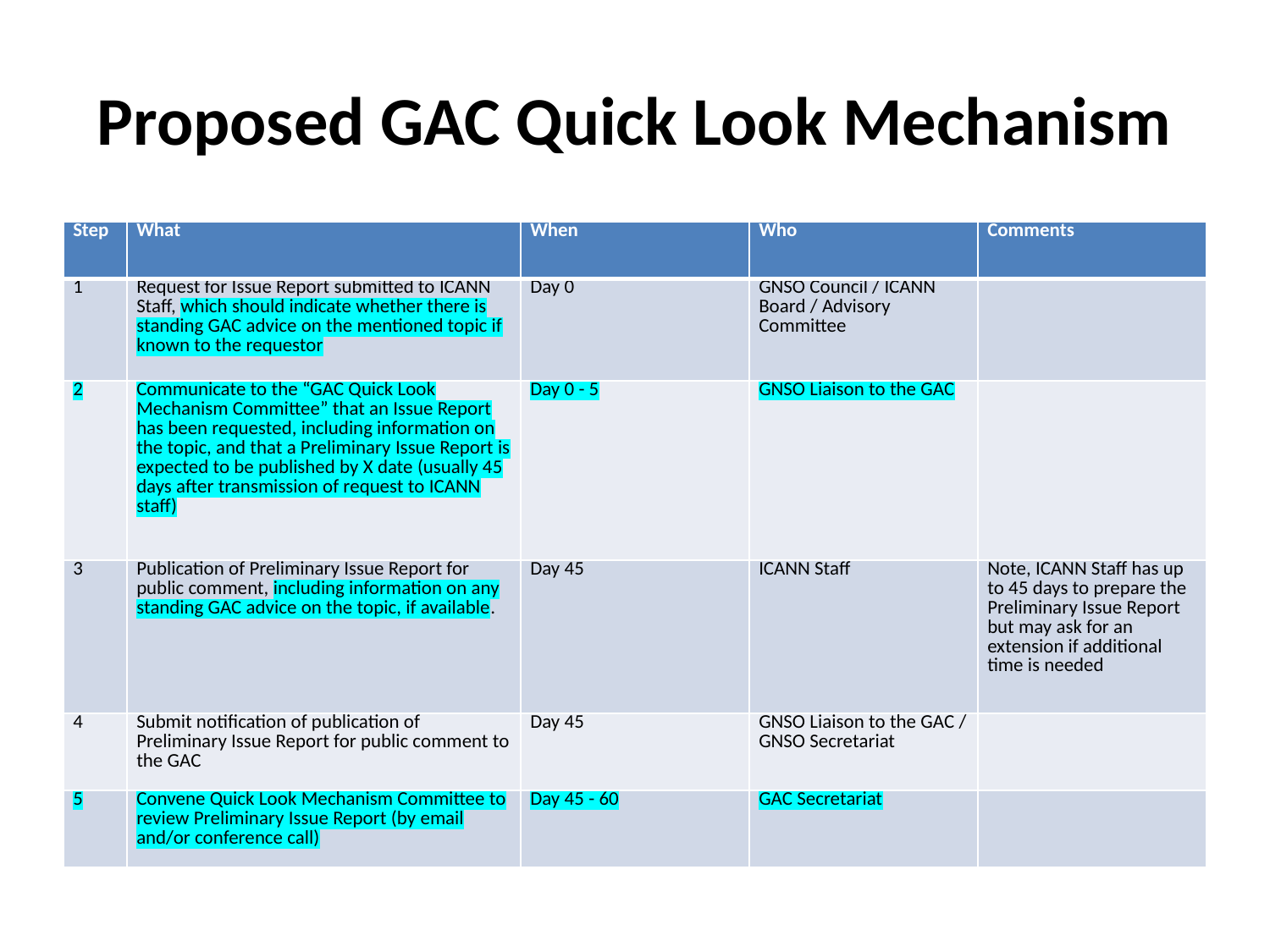

# Proposed GAC Quick Look Mechanism
| Step | What | When | Who | Comments |
| --- | --- | --- | --- | --- |
| 1 | Request for Issue Report submitted to ICANN Staff, which should indicate whether there is standing GAC advice on the mentioned topic if known to the requestor | Day 0 | GNSO Council / ICANN Board / Advisory Committee |  |
| 2 | Communicate to the “GAC Quick Look Mechanism Committee” that an Issue Report has been requested, including information on the topic, and that a Preliminary Issue Report is expected to be published by X date (usually 45 days after transmission of request to ICANN staff) | Day 0 - 5 | GNSO Liaison to the GAC |  |
| 3 | Publication of Preliminary Issue Report for public comment, including information on any standing GAC advice on the topic, if available. | Day 45 | ICANN Staff | Note, ICANN Staff has up to 45 days to prepare the Preliminary Issue Report but may ask for an extension if additional time is needed |
| 4 | Submit notification of publication of Preliminary Issue Report for public comment to the GAC | Day 45 | GNSO Liaison to the GAC / GNSO Secretariat |  |
| 5 | Convene Quick Look Mechanism Committee to review Preliminary Issue Report (by email and/or conference call) | Day 45 - 60 | GAC Secretariat |  |